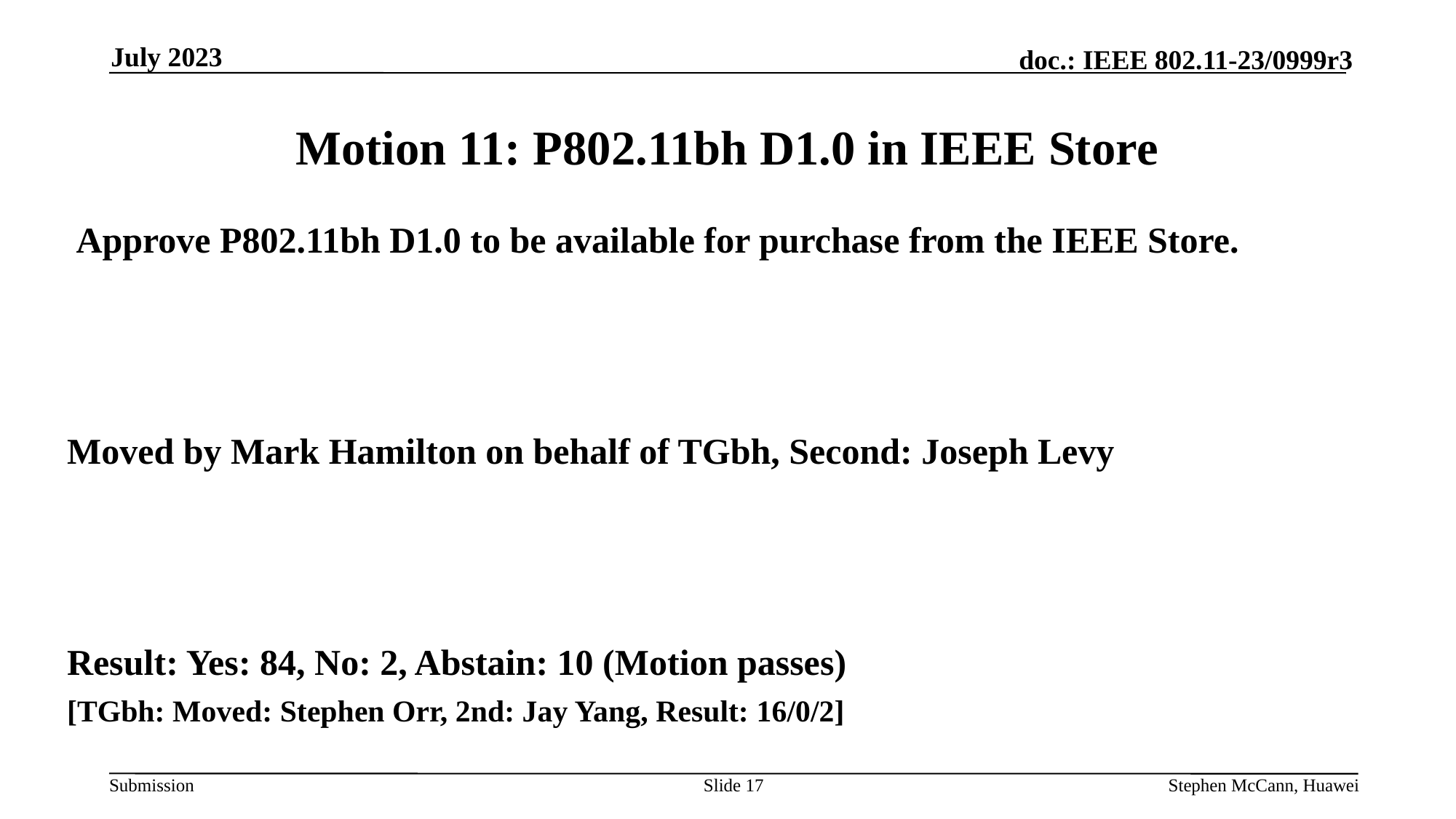

July 2023
# Motion 11: P802.11bh D1.0 in IEEE Store
 Approve P802.11bh D1.0 to be available for purchase from the IEEE Store.

Moved by Mark Hamilton on behalf of TGbh, Second: Joseph Levy

Result: Yes: 84, No: 2, Abstain: 10 (Motion passes)
[TGbh: Moved: Stephen Orr, 2nd: Jay Yang, Result: 16/0/2]

Slide 17
Stephen McCann, Huawei